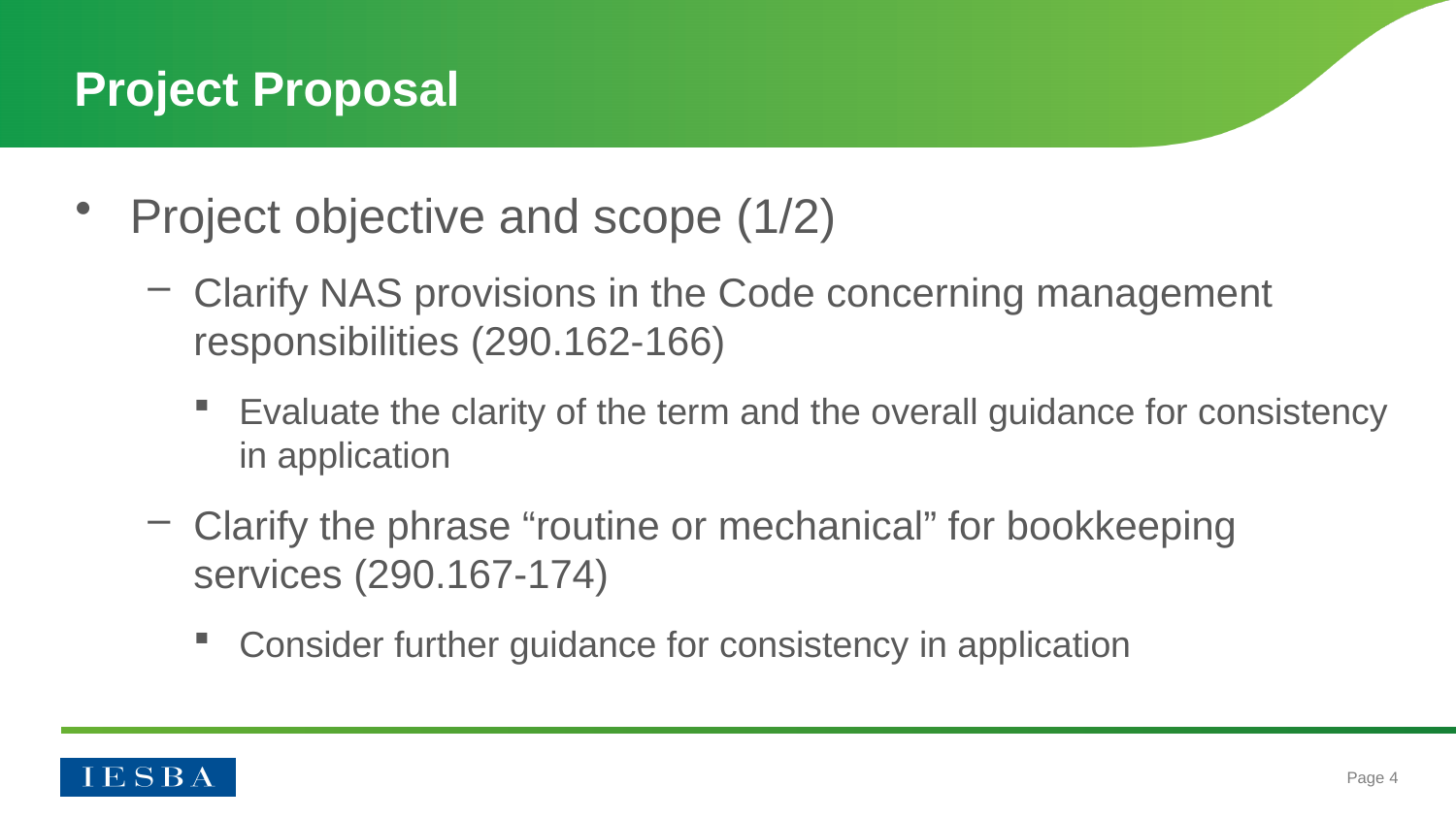

# Project Proposal
Project objective and scope (1/2)
Clarify NAS provisions in the Code concerning management responsibilities (290.162-166)
Evaluate the clarity of the term and the overall guidance for consistency in application
Clarify the phrase “routine or mechanical” for bookkeeping services (290.167-174)
Consider further guidance for consistency in application